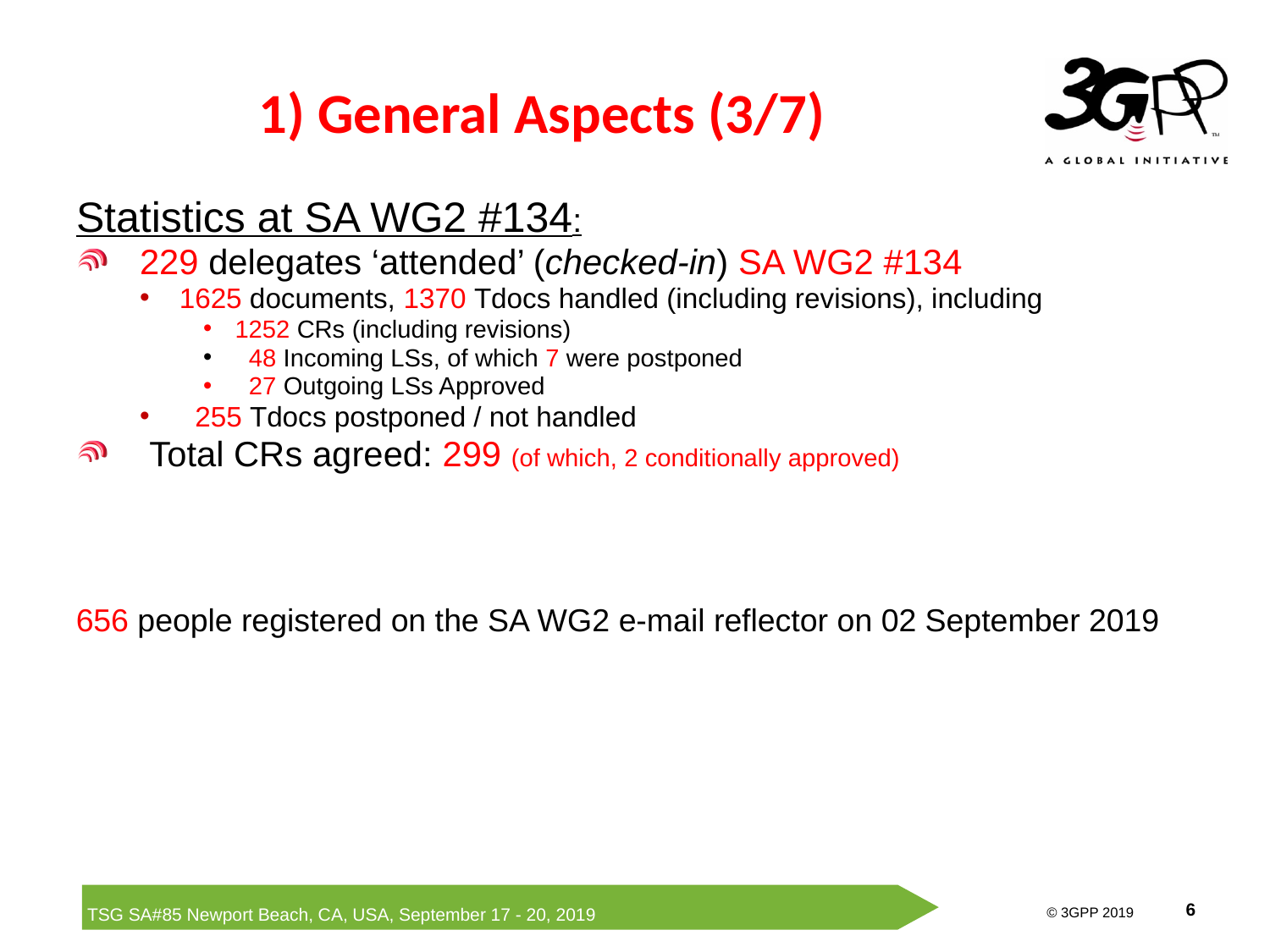

# 1) General Aspects (3/7)
Statistics at SA WG2 #134:
229 delegates ‘attended’ (checked-in) SA WG2 #134
1625 documents, 1370 Tdocs handled (including revisions), including
1252 CRs (including revisions)
  48 Incoming LSs, of which 7 were postponed
  27 Outgoing LSs Approved
  255 Tdocs postponed / not handled
 Total CRs agreed: 299 (of which, 2 conditionally approved)

656 people registered on the SA WG2 e-mail reflector on 02 September 2019